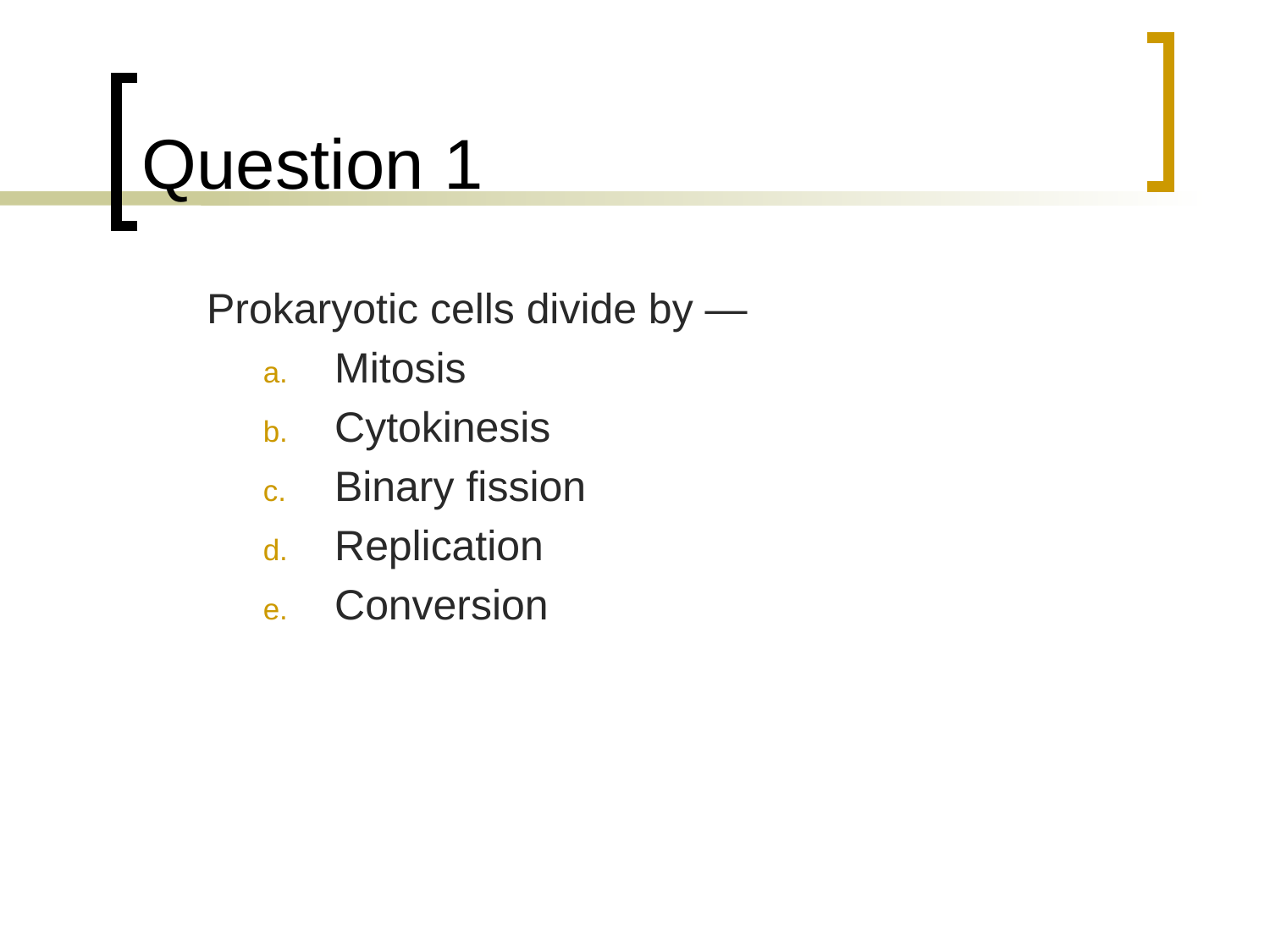

# Question 1
	Prokaryotic cells divide by —
Mitosis
Cytokinesis
Binary fission
Replication
Conversion